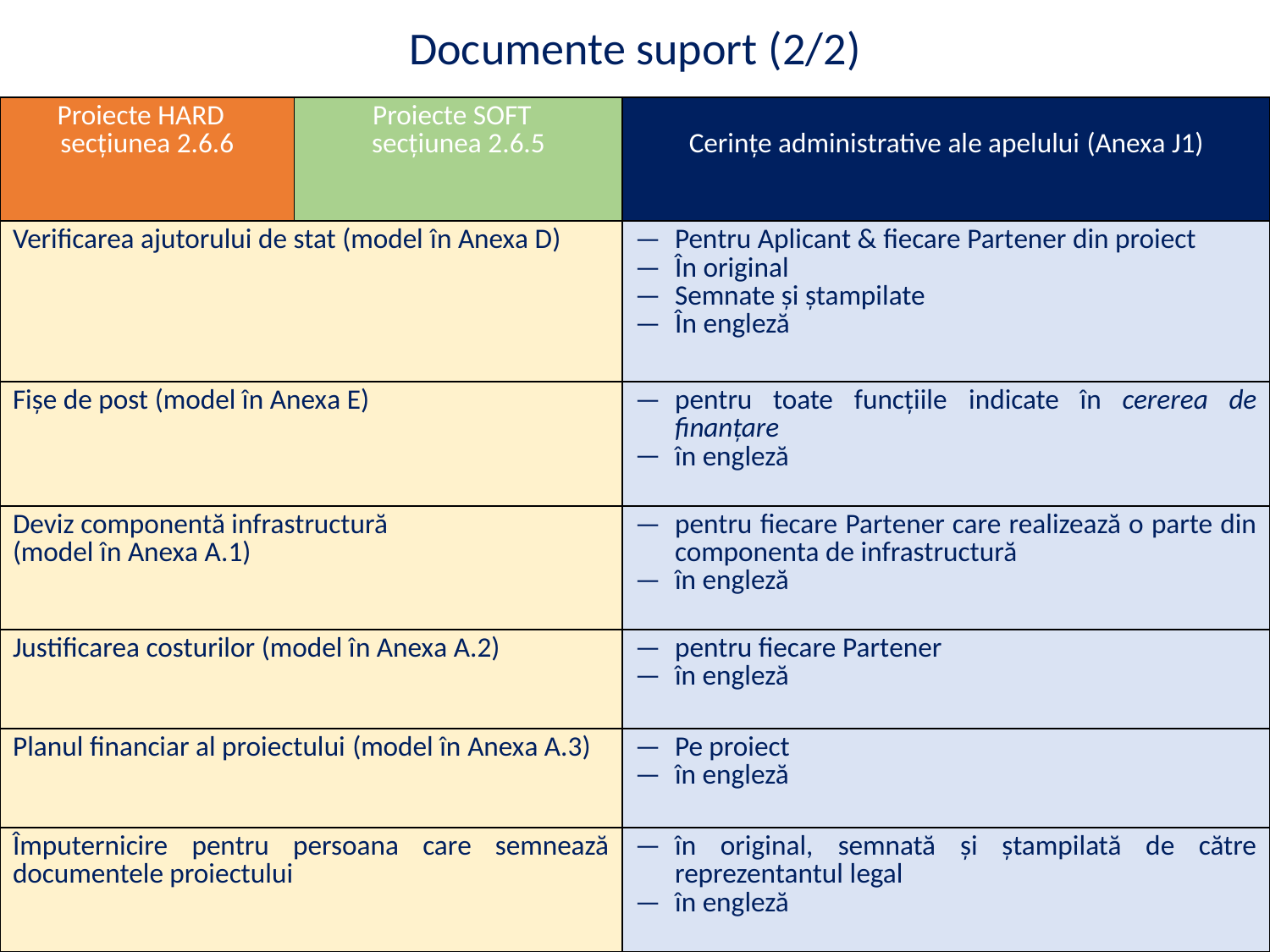

# Documente suport (2/2)
| Proiecte HARD secțiunea 2.6.6 | Proiecte SOFT secțiunea 2.6.5 | Cerințe administrative ale apelului (Anexa J1) |
| --- | --- | --- |
| Verificarea ajutorului de stat (model în Anexa D) |  | Pentru Aplicant & fiecare Partener din proiect În original Semnate și ștampilate În engleză |
| Fișe de post (model în Anexa E) |  | pentru toate funcțiile indicate în cererea de finanțare în engleză |
| Deviz componentă infrastructură (model în Anexa A.1) |  | pentru fiecare Partener care realizează o parte din componenta de infrastructură în engleză |
| Justificarea costurilor (model în Anexa A.2) |  | pentru fiecare Partener în engleză |
| Planul financiar al proiectului (model în Anexa A.3) |  | Pe proiect în engleză |
| Împuternicire pentru persoana care semnează documentele proiectului |  | în original, semnată și ștampilată de către reprezentantul legal în engleză |
4